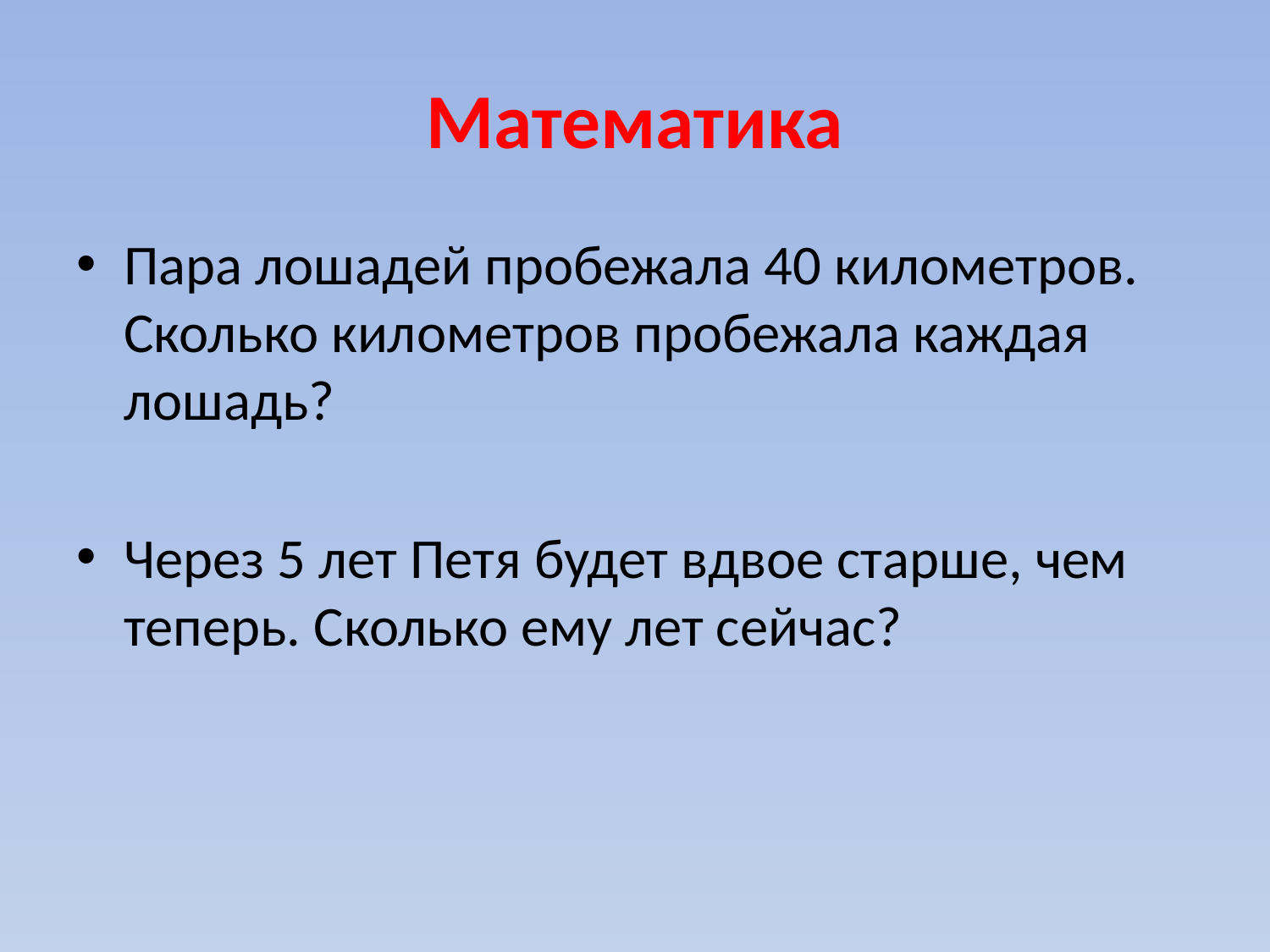

# Математика
Пара лошадей пробежала 40 километров. Сколько километров пробежала каждая лошадь?

Через 5 лет Петя будет вдвое старше, чем теперь. Сколько ему лет сейчас?